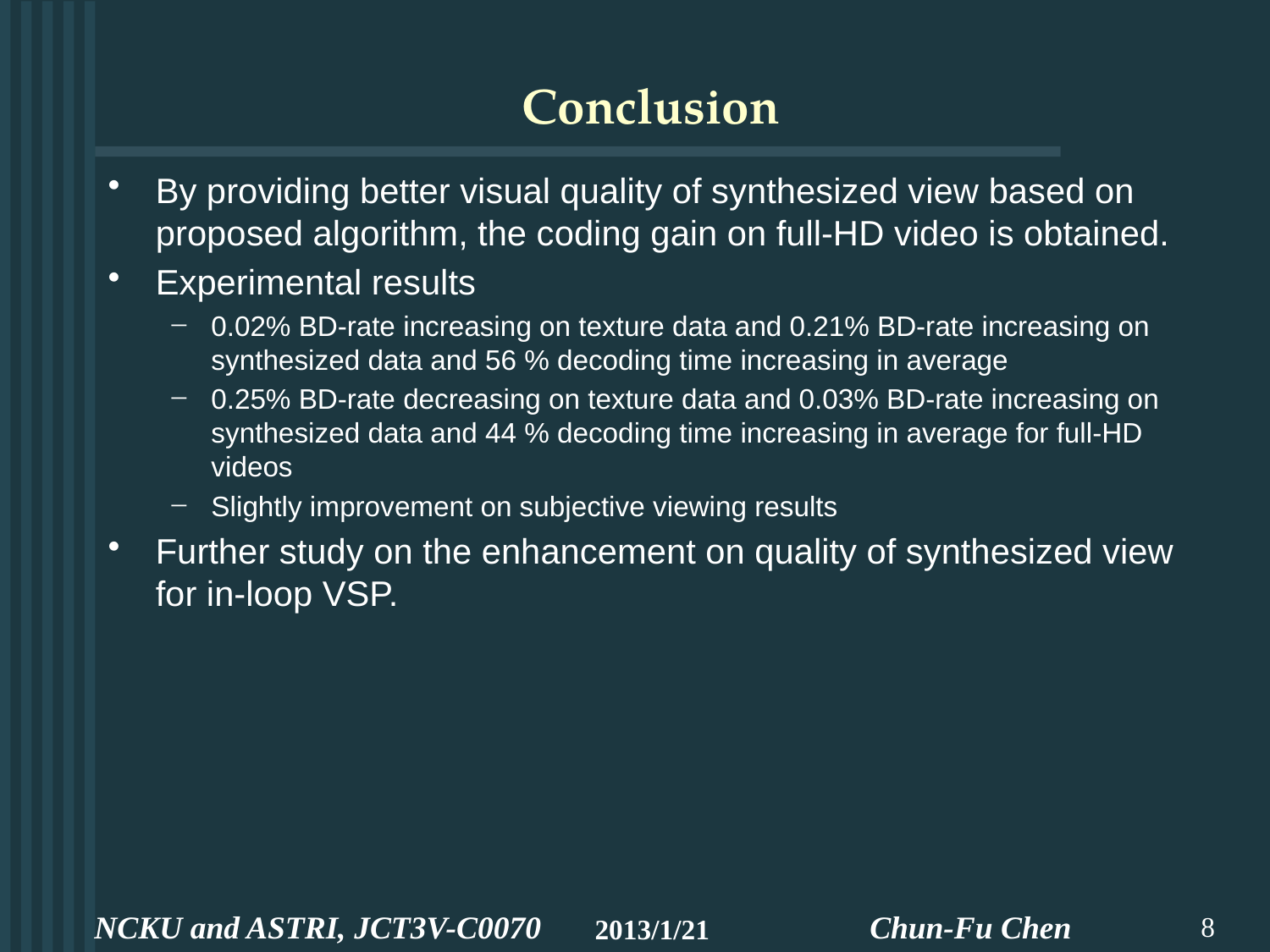

# Conclusion
By providing better visual quality of synthesized view based on proposed algorithm, the coding gain on full-HD video is obtained.
Experimental results
0.02% BD-rate increasing on texture data and 0.21% BD-rate increasing on synthesized data and 56 % decoding time increasing in average
0.25% BD-rate decreasing on texture data and 0.03% BD-rate increasing on synthesized data and 44 % decoding time increasing in average for full-HD videos
Slightly improvement on subjective viewing results
Further study on the enhancement on quality of synthesized view for in-loop VSP.

8
2013/1/21